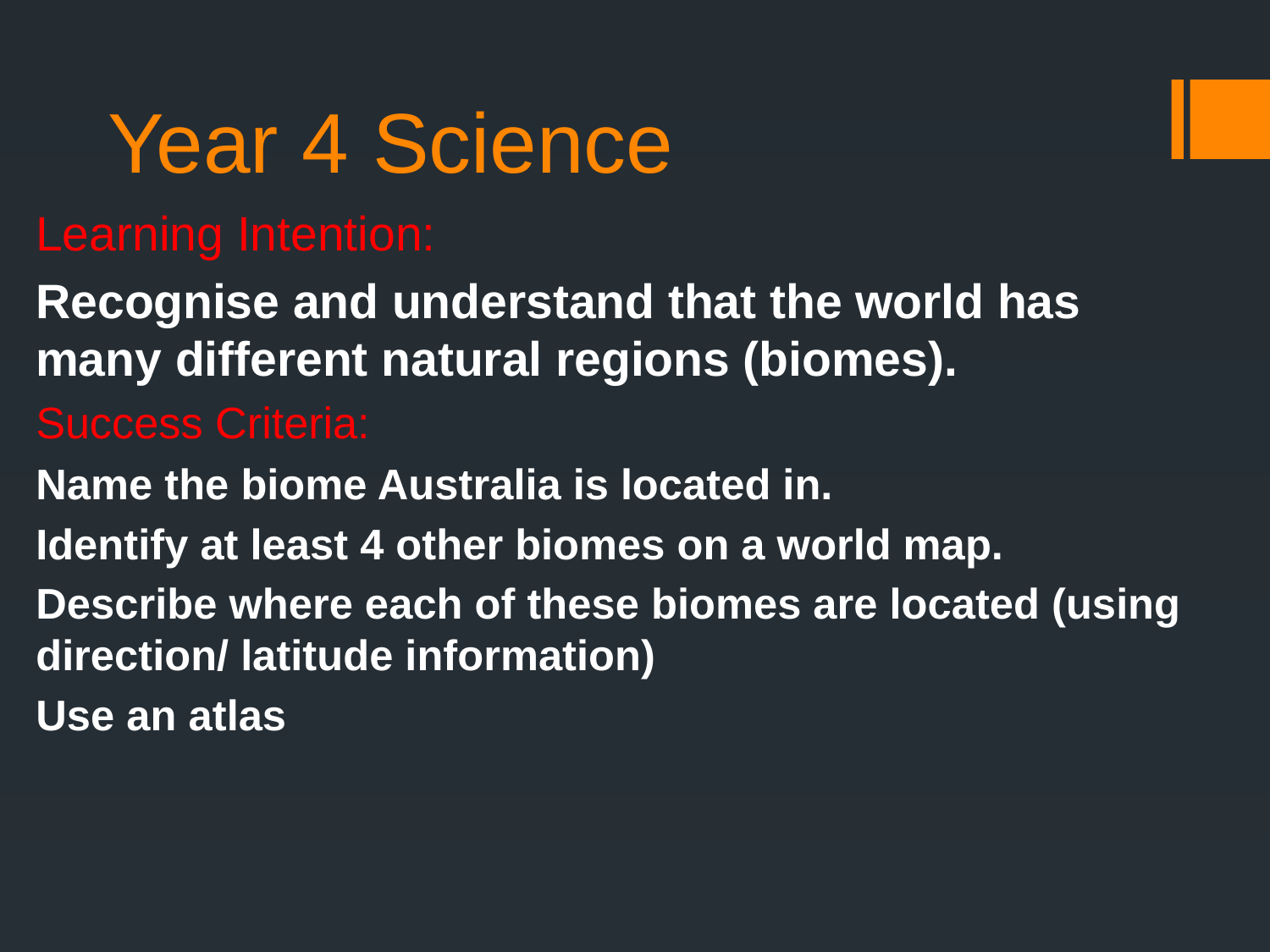

# Year 4 Science
Learning Intention:
Recognise and understand that the world has many different natural regions (biomes).
Success Criteria:
Name the biome Australia is located in.
Identify at least 4 other biomes on a world map.
Describe where each of these biomes are located (using direction/ latitude information)
Use an atlas